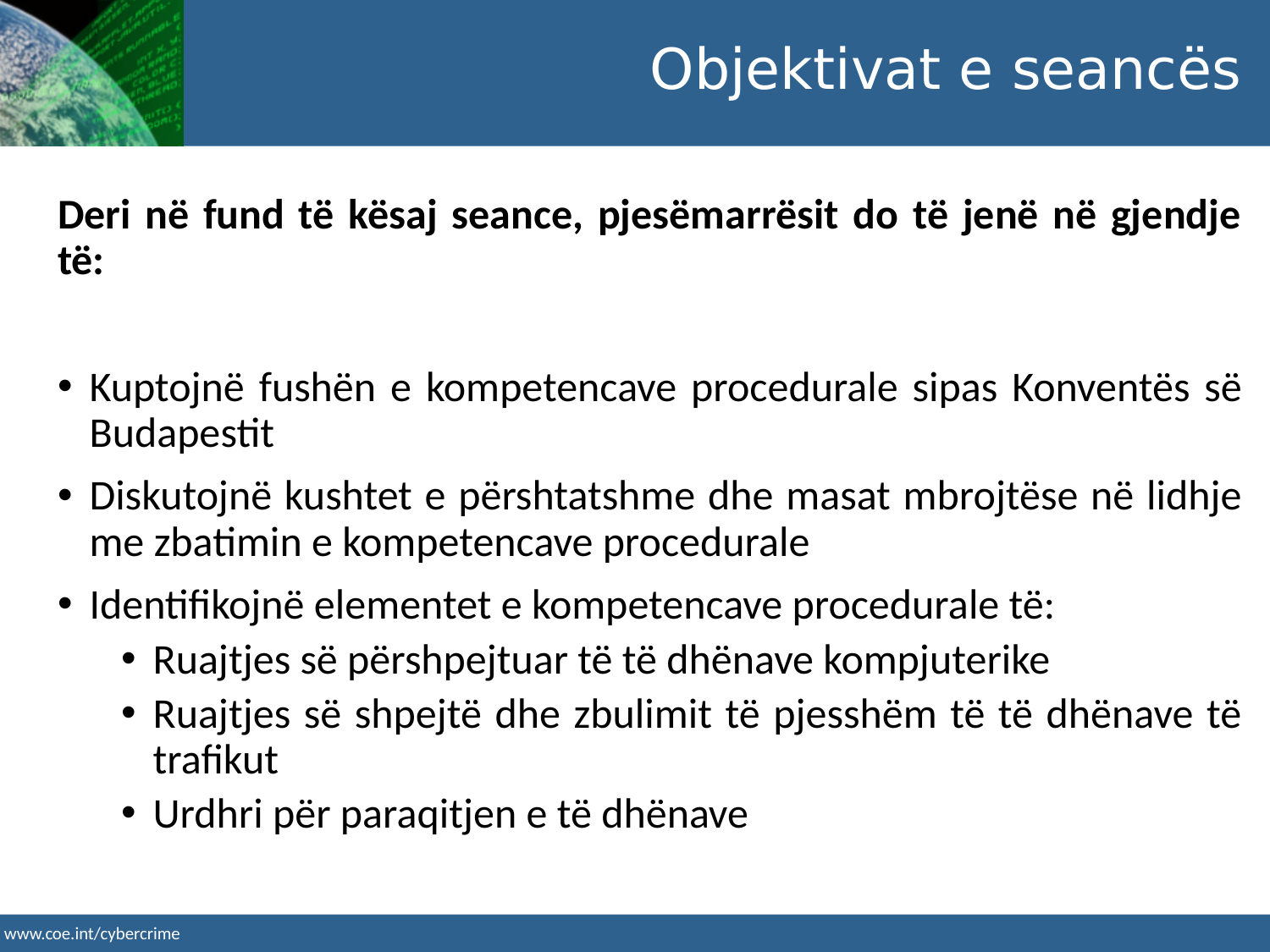

Objektivat e seancës
Deri në fund të kësaj seance, pjesëmarrësit do të jenë në gjendje të:

Kuptojnë fushën e kompetencave procedurale sipas Konventës së Budapestit
Diskutojnë kushtet e përshtatshme dhe masat mbrojtëse në lidhje me zbatimin e kompetencave procedurale
Identifikojnë elementet e kompetencave procedurale të:
Ruajtjes së përshpejtuar të të dhënave kompjuterike
Ruajtjes së shpejtë dhe zbulimit të pjesshëm të të dhënave të trafikut
Urdhri për paraqitjen e të dhënave